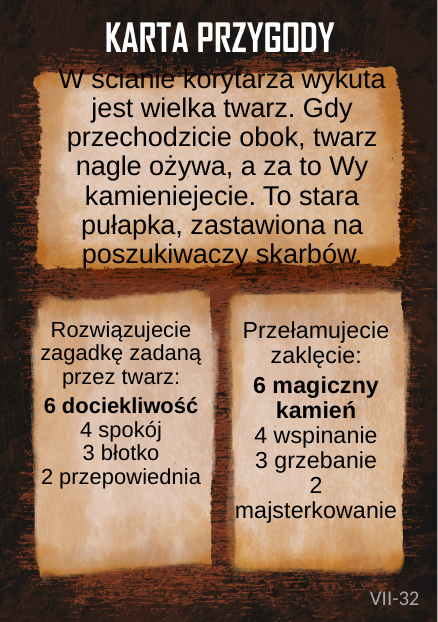

# W ścianie korytarza wykuta jest wielka twarz. Gdy przechodzicie obok, twarz nagle ożywa, a za to Wy kamieniejecie. To stara pułapka, zastawiona na poszukiwaczy skarbów.
Rozwiązujecie zagadkę zadaną przez twarz:
6 dociekliwość
4 spokój
3 błotko
2 przepowiednia
Przełamujecie zaklęcie:
6 magiczny kamień
4 wspinanie
3 grzebanie
2 majsterkowanie
VII-32